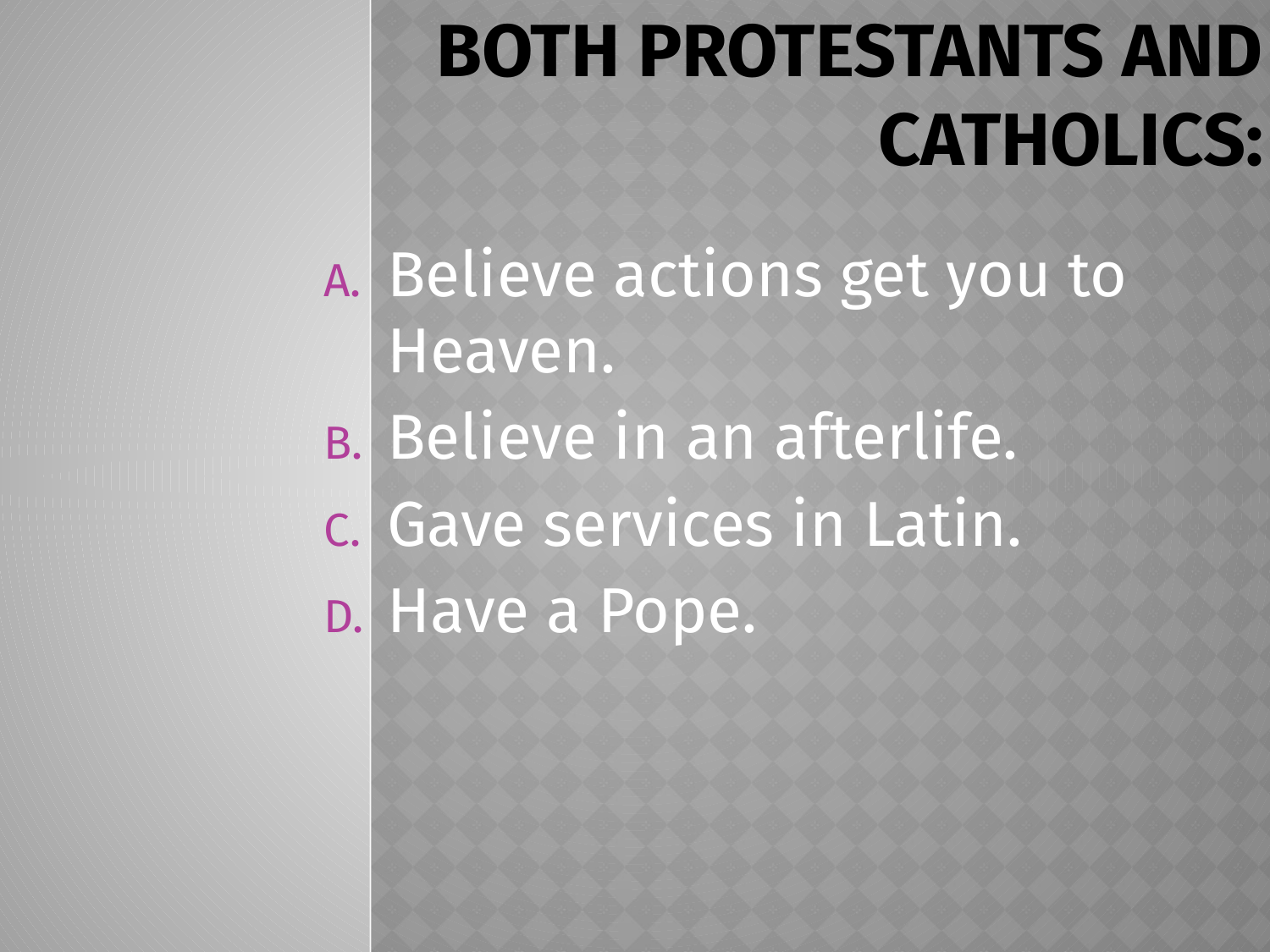

# Both Protestants and Catholics:
Believe actions get you to Heaven.
Believe in an afterlife.
Gave services in Latin.
Have a Pope.